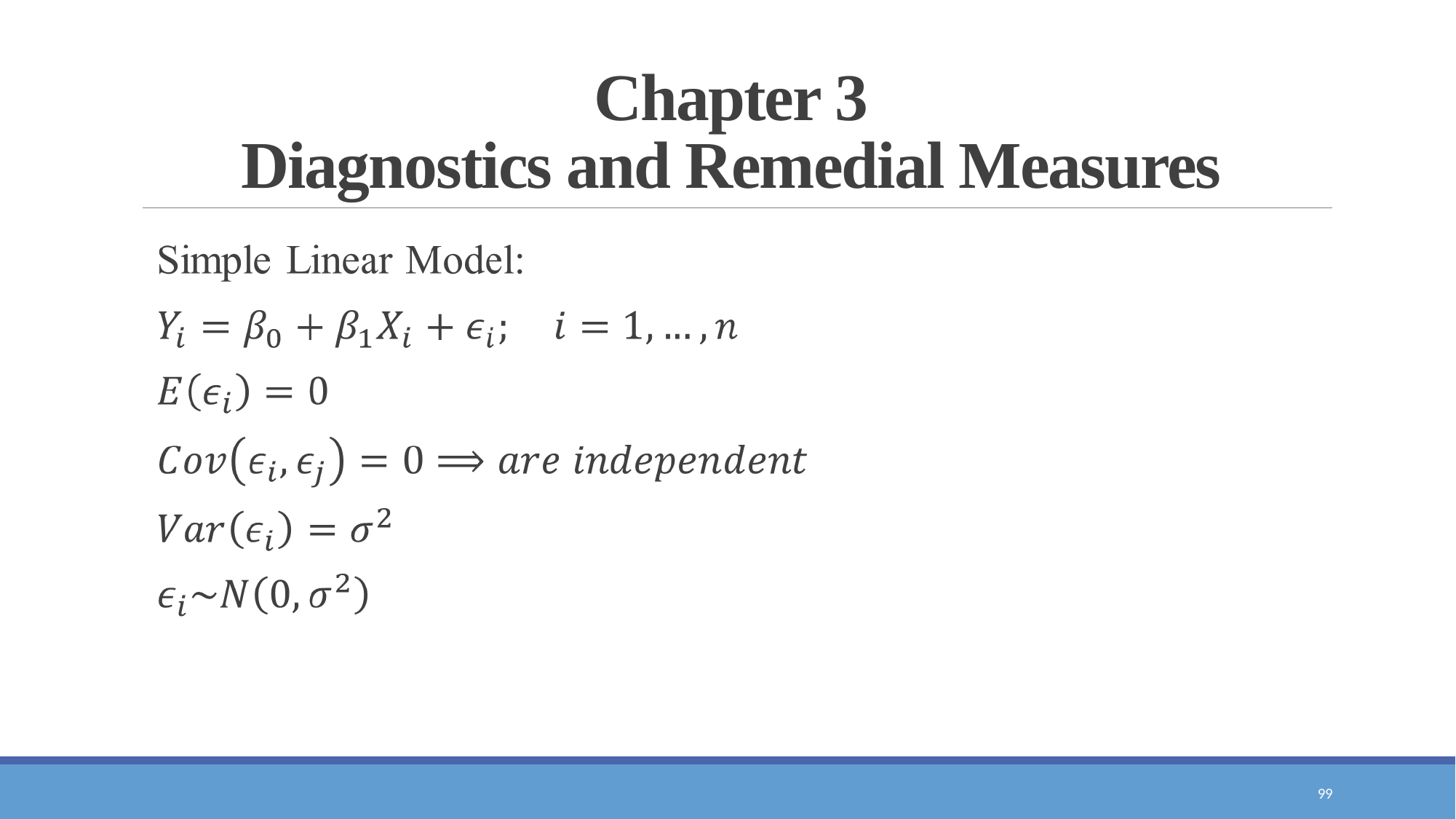

# Chapter 3 Diagnostics and Remedial Measures

99